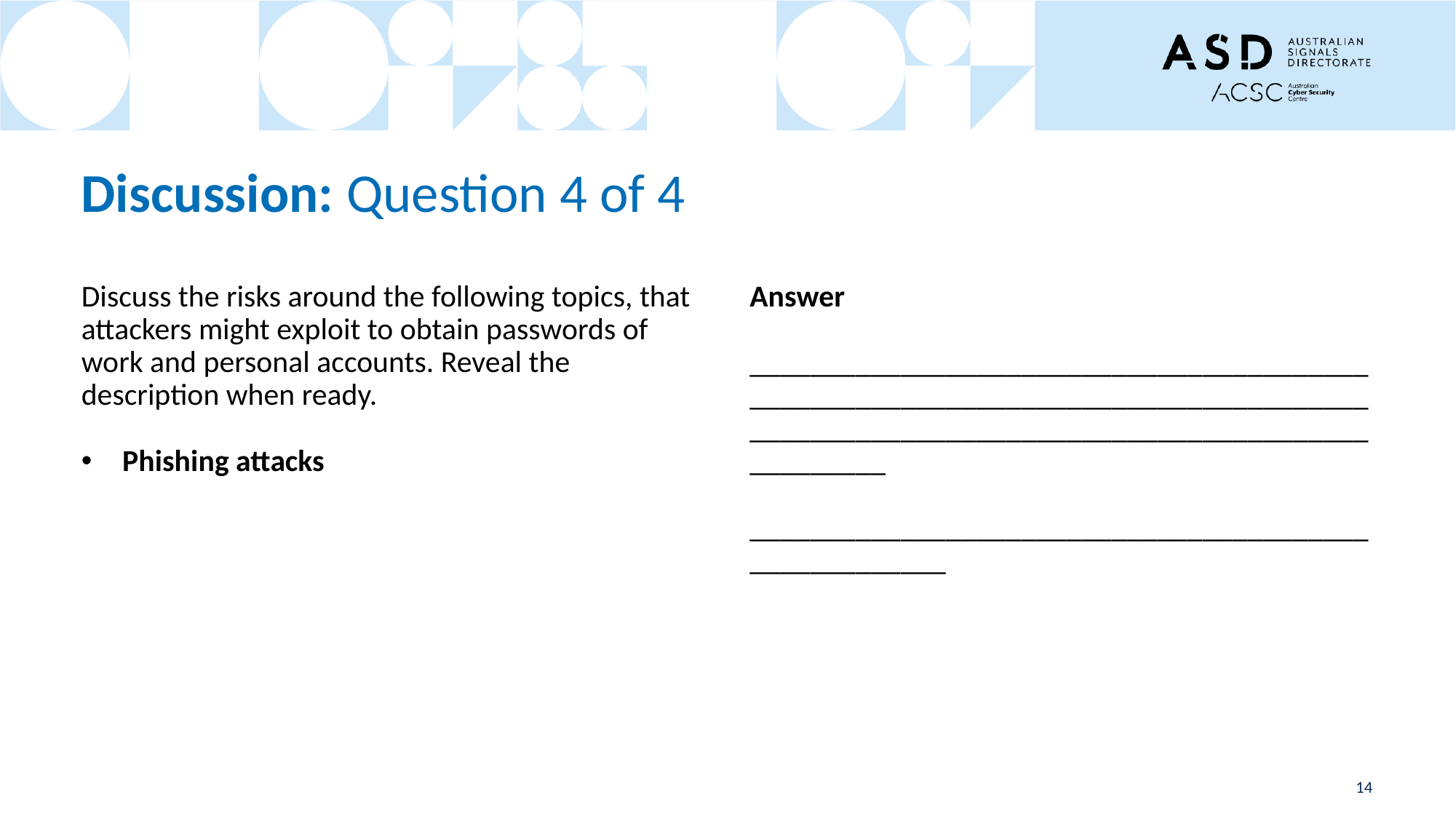

# Discussion: Question 4 of 4
Discuss the risks around the following topics, that attackers might exploit to obtain passwords of work and personal accounts. Reveal the description when ready.
Phishing attacks
Answer
____________________________________________________________________________________________________________________________________
______________________________________________________
14